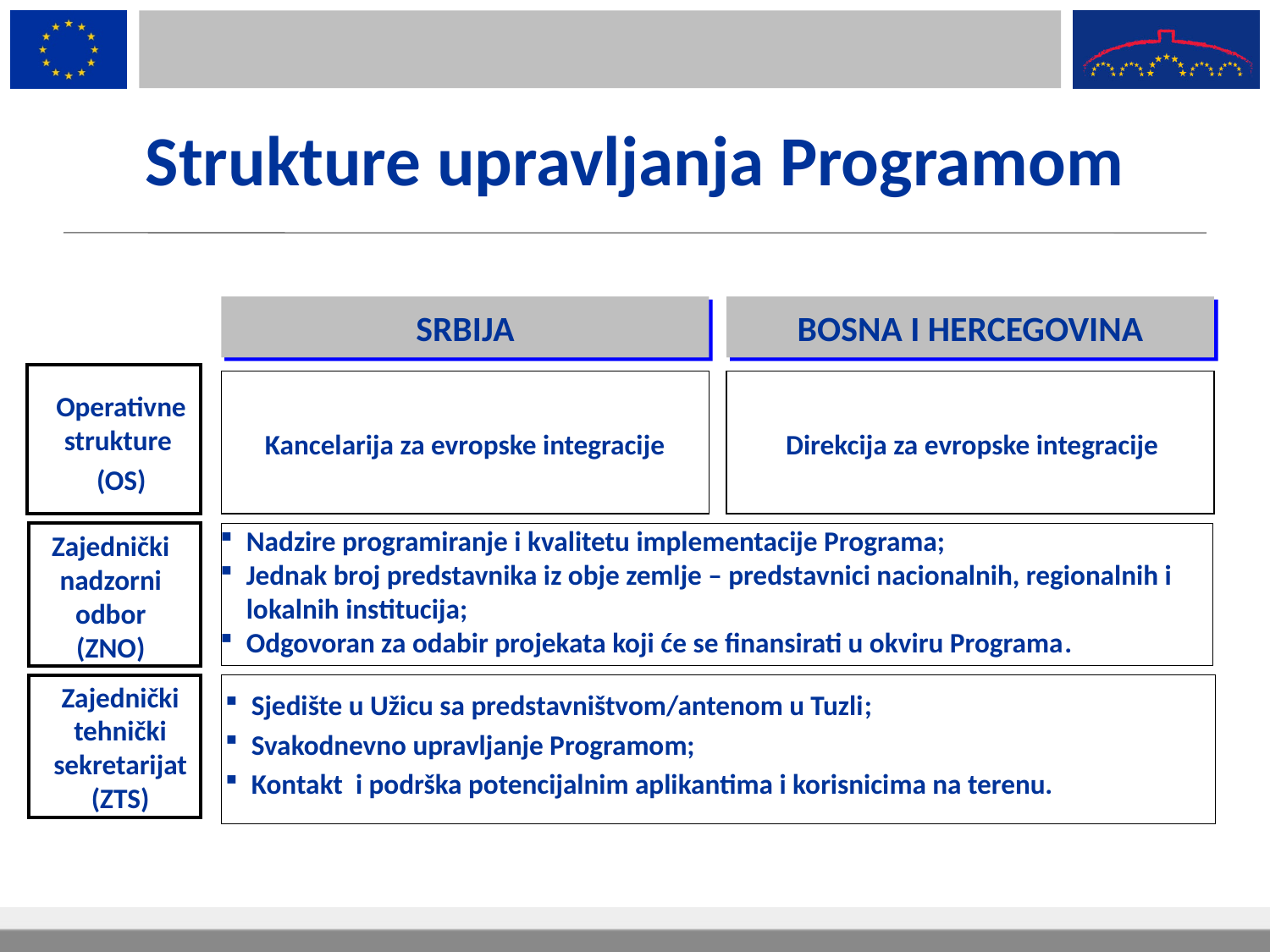

# Strukture upravljanja Programom
SRBIJA
BOSNA I HERCEGOVINA

Kancelarija za evropske integracije

Direkcija za evropske integracije
Operativne strukture
(OS)

Zajednički nadzorni odbor (ZNO)

Nadzire programiranje i kvalitetu implementacije Programa;
Jednak broj predstavnika iz obje zemlje – predstavnici nacionalnih, regionalnih i lokalnih institucija;
Odgovoran za odabir projekata koji će se finansirati u okviru Programa.

Zajednički tehnički sekretarijat (ZTS)
Sjedište u Užicu sa predstavništvom/antenom u Tuzli;
Svakodnevno upravljanje Programom;
Kontakt  i podrška potencijalnim aplikantima i korisnicima na terenu.